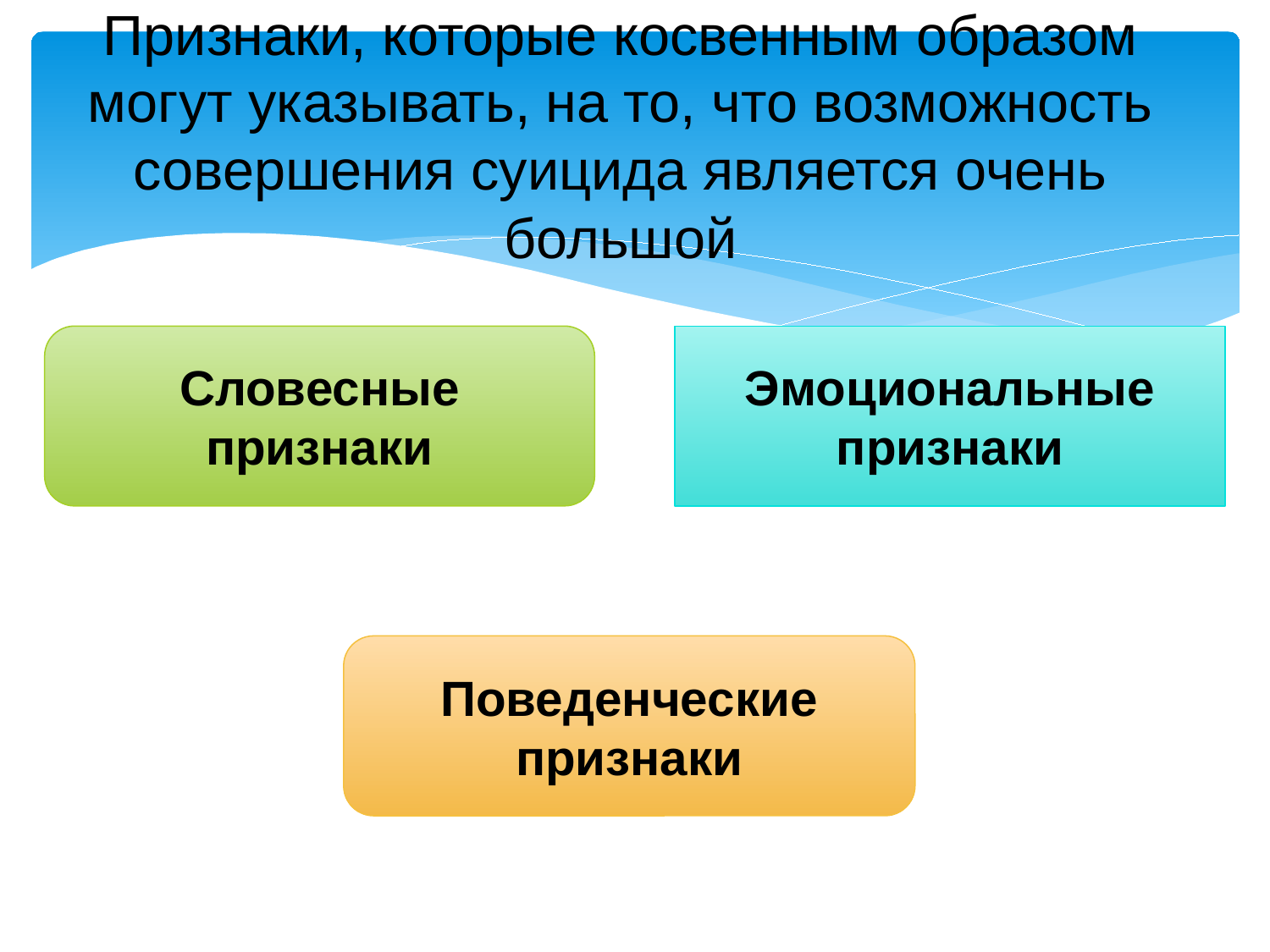

# Признаки, которые косвенным образом могут указывать, на то, что возможность совершения суицида является очень большой
Словесные признаки
Эмоциональные признаки
Поведенческие признаки